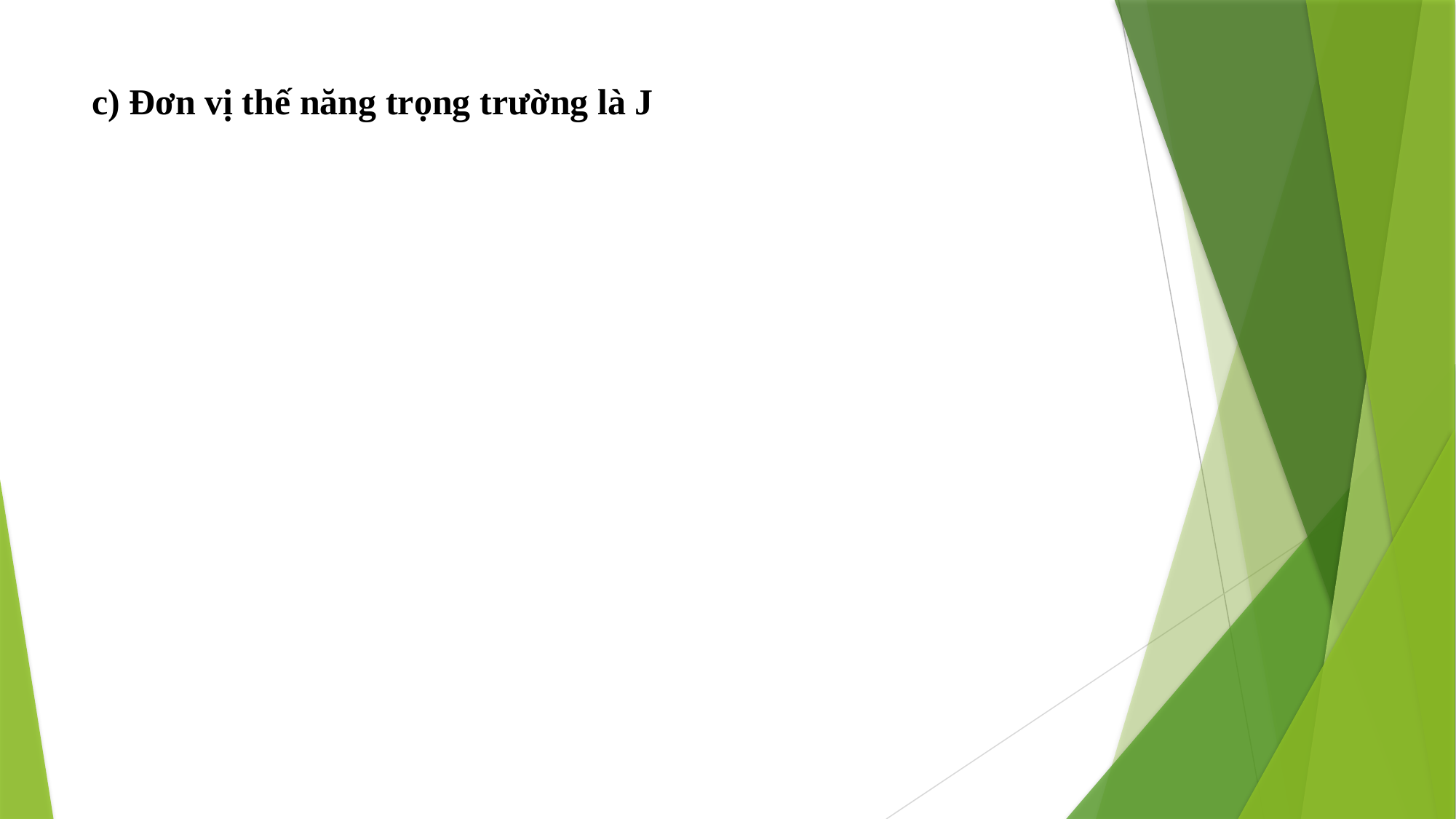

# c) Đơn vị thế năng trọng trường là J